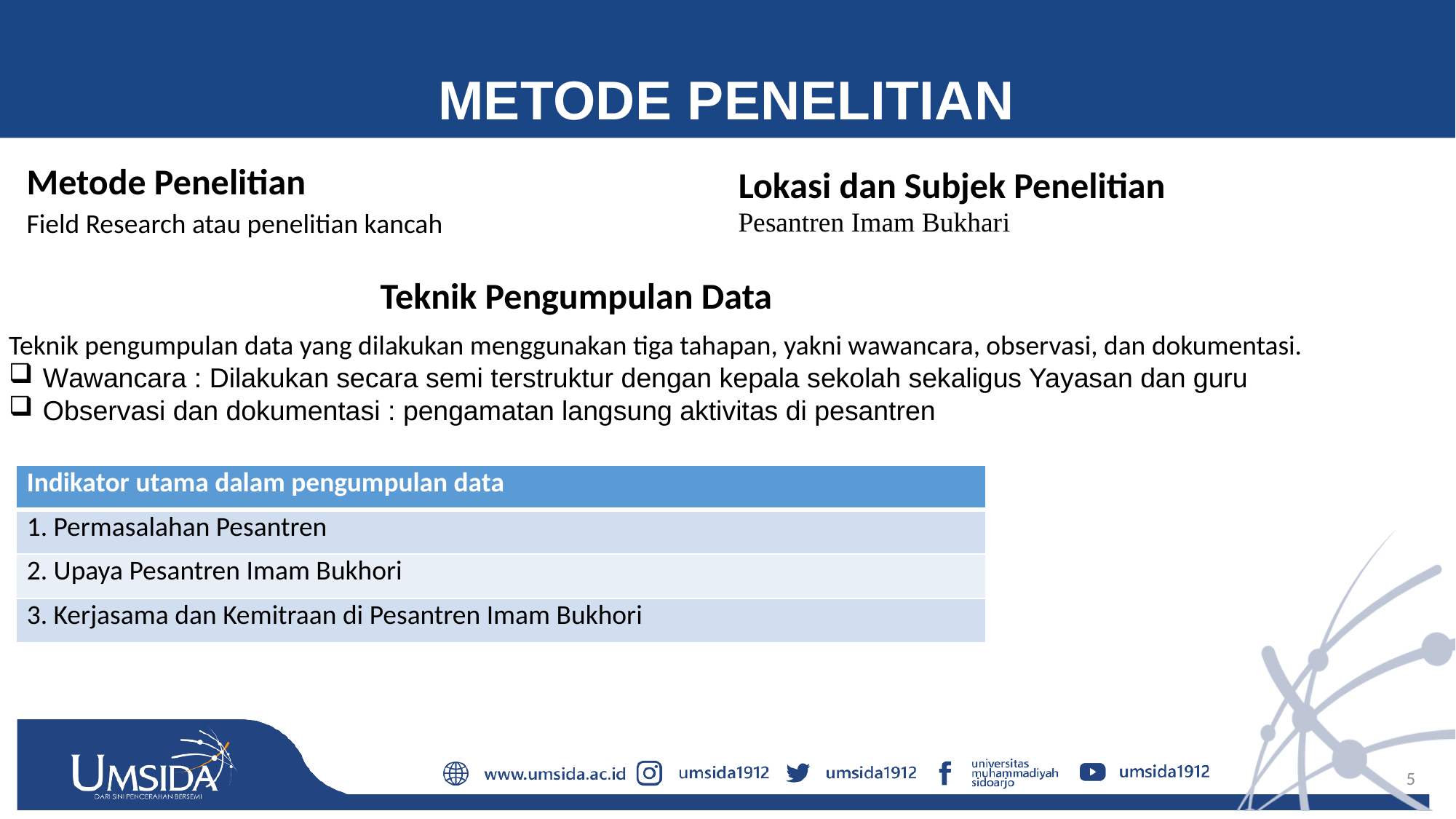

METODE PENELITIAN
Metode Penelitian
Lokasi dan Subjek Penelitian
Pesantren Imam Bukhari
Field Research atau penelitian kancah
Teknik Pengumpulan Data
Teknik pengumpulan data yang dilakukan menggunakan tiga tahapan, yakni wawancara, observasi, dan dokumentasi.
Wawancara : Dilakukan secara semi terstruktur dengan kepala sekolah sekaligus Yayasan dan guru
Observasi dan dokumentasi : pengamatan langsung aktivitas di pesantren

| Indikator utama dalam pengumpulan data |
| --- |
| 1. Permasalahan Pesantren |
| 2. Upaya Pesantren Imam Bukhori |
| 3. Kerjasama dan Kemitraan di Pesantren Imam Bukhori |